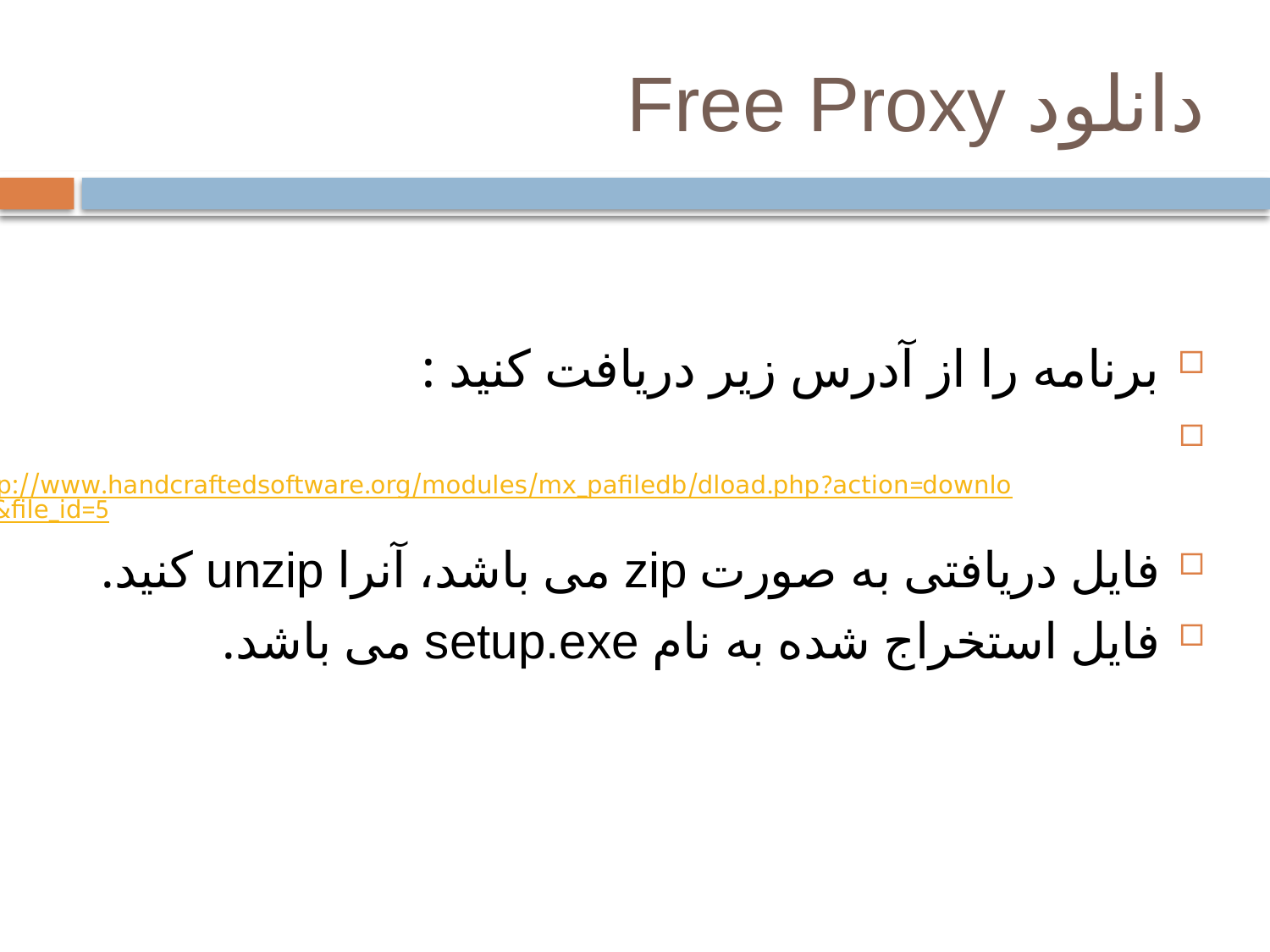

# دانلود Free Proxy
برنامه را از آدرس زیر دریافت کنید :
 http://www.handcraftedsoftware.org/modules/mx_pafiledb/dload.php?action=download&file_id=5
فایل دریافتی به صورت zip می باشد، آنرا unzip کنید.
فایل استخراج شده به نام setup.exe می باشد.